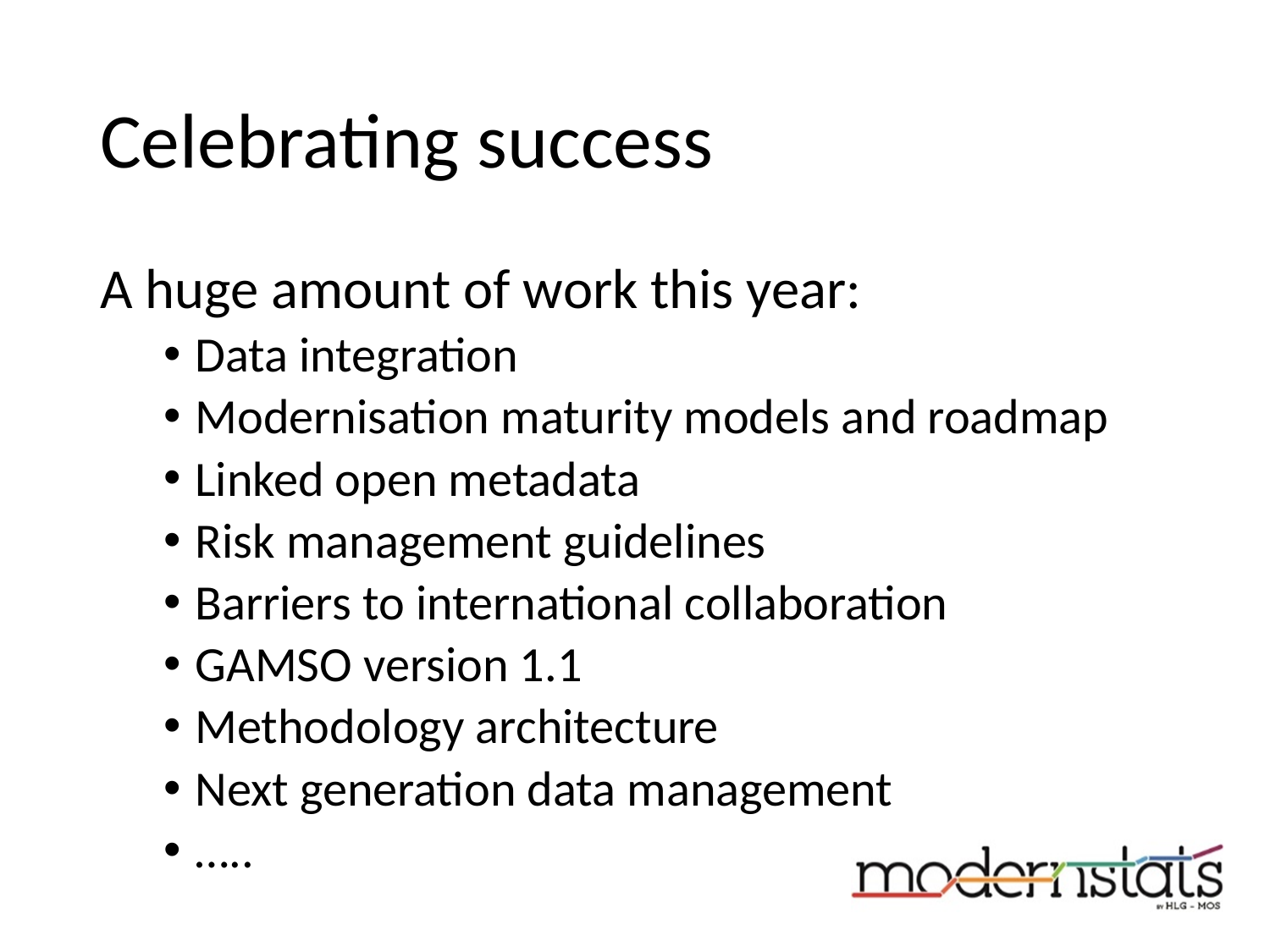

# Celebrating success
A huge amount of work this year:
Data integration
Modernisation maturity models and roadmap
Linked open metadata
Risk management guidelines
Barriers to international collaboration
GAMSO version 1.1
Methodology architecture
Next generation data management
…..